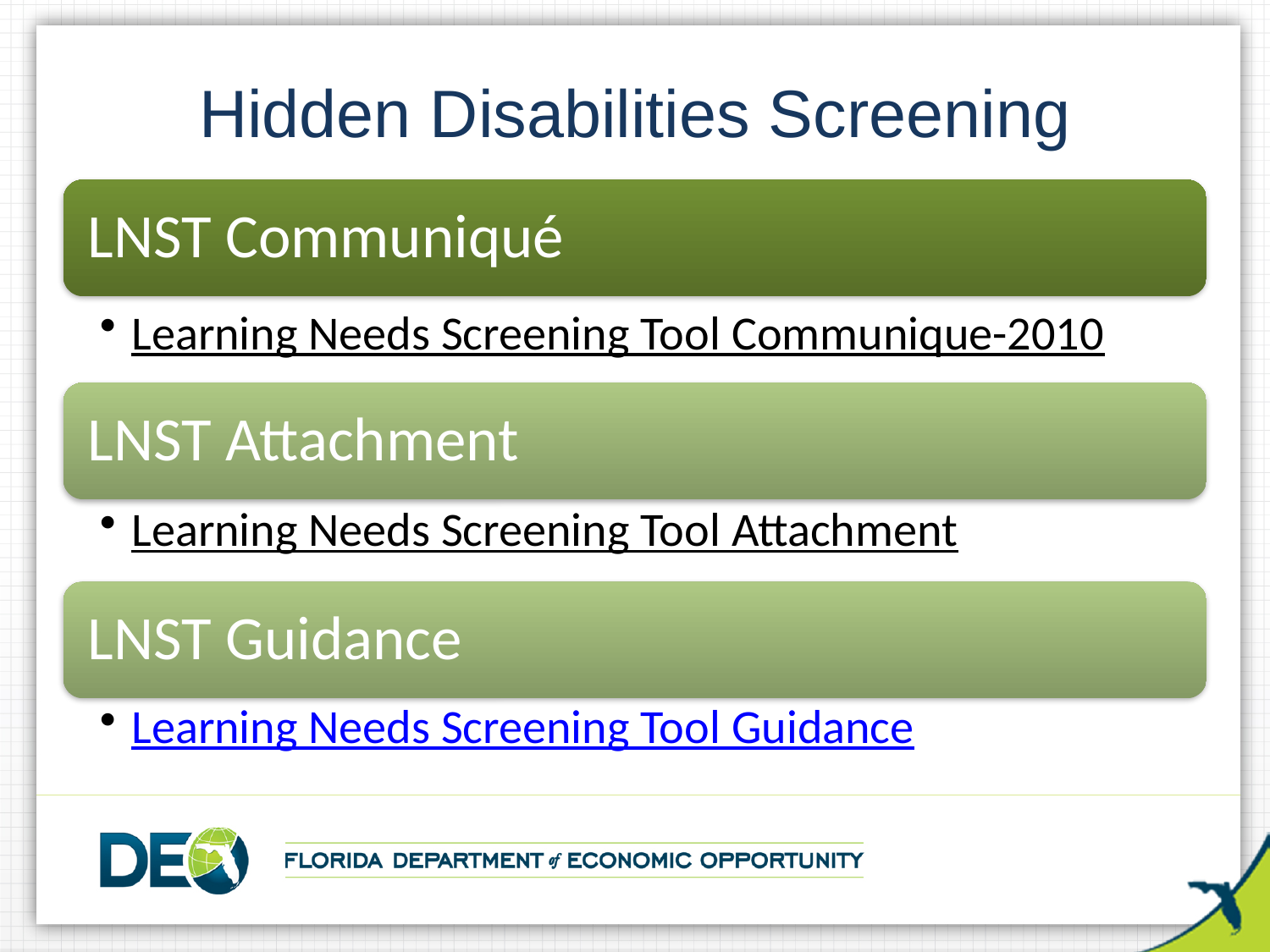

# Hidden Disabilities Screening
LNST Communiqué
Learning Needs Screening Tool Communique-2010
LNST Attachment
Learning Needs Screening Tool Attachment
LNST Guidance
Learning Needs Screening Tool Guidance